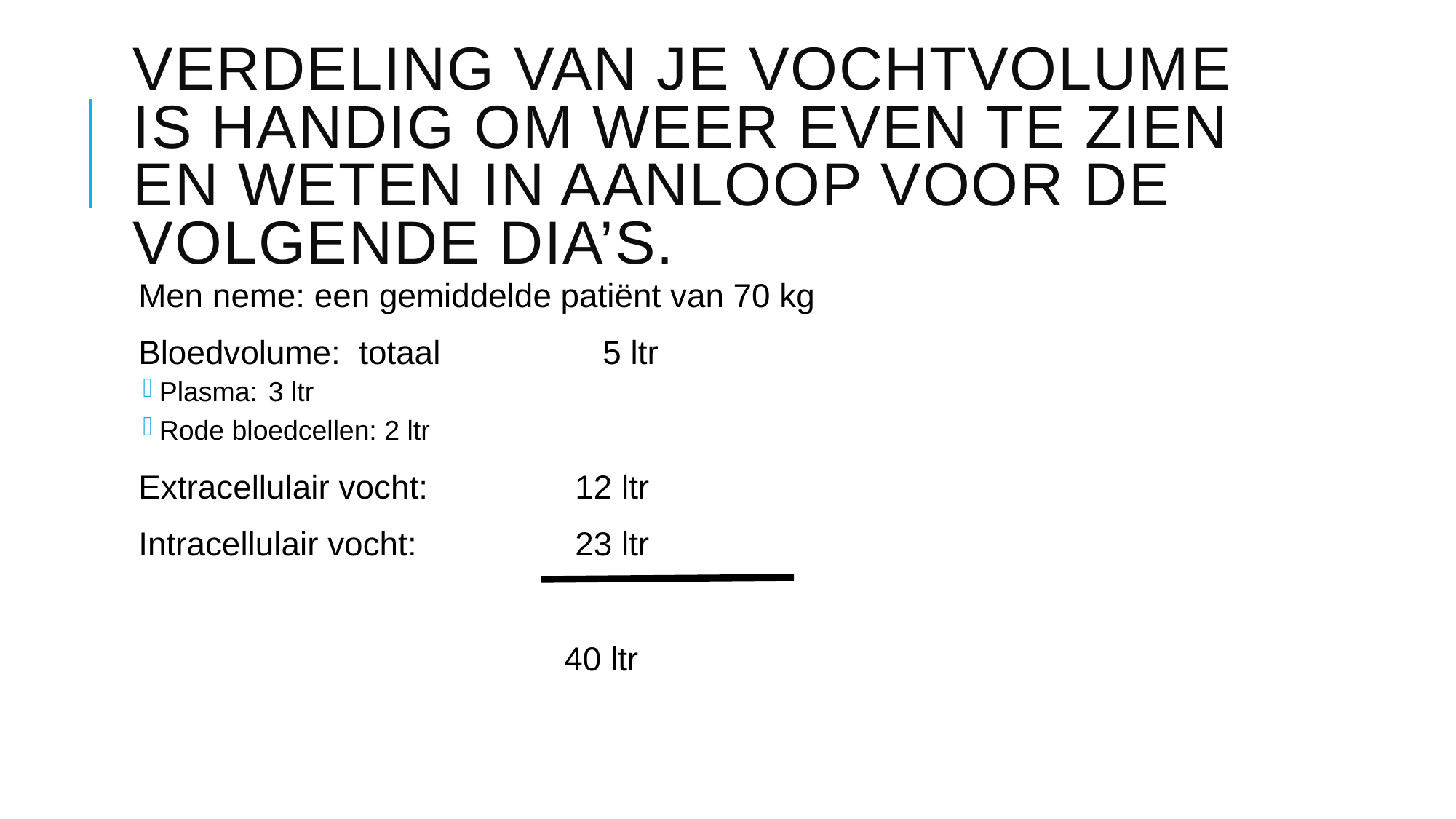

# Verdeling van je vochtvolume is handig om weer even te zien en weten in aanloop voor de volgende dia’s.
Men neme: een gemiddelde patiënt van 70 kg
Bloedvolume:  totaal 		   5 ltr
Plasma: 	3 ltr
Rode bloedcellen: 2 ltr
Extracellulair vocht:   		12 ltr
Intracellulair vocht:     		23 ltr

                                		40 ltr